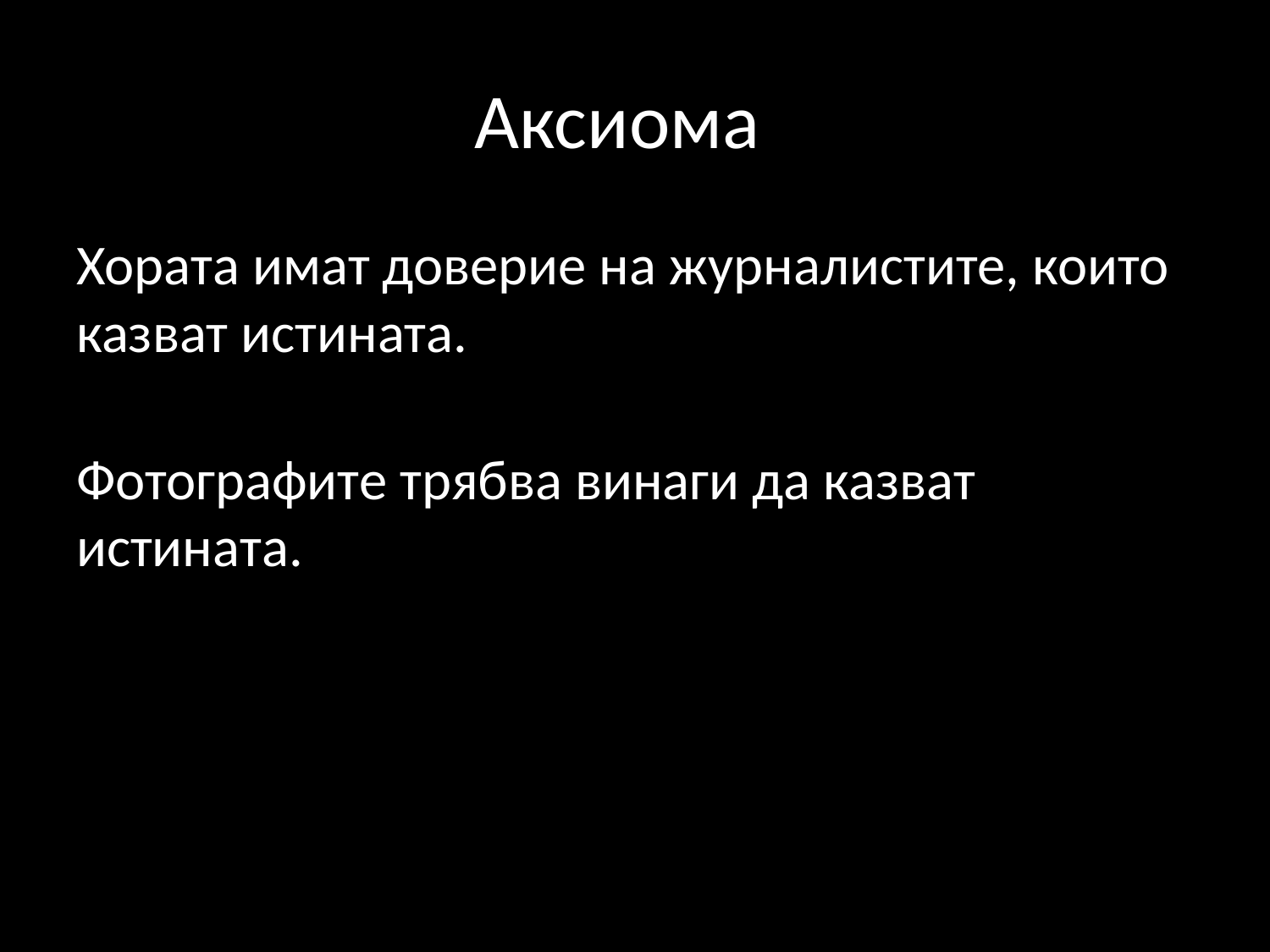

# Аксиома
Хората имат доверие на журналистите, които казват истината.
Фотографите трябва винаги да казват истината.